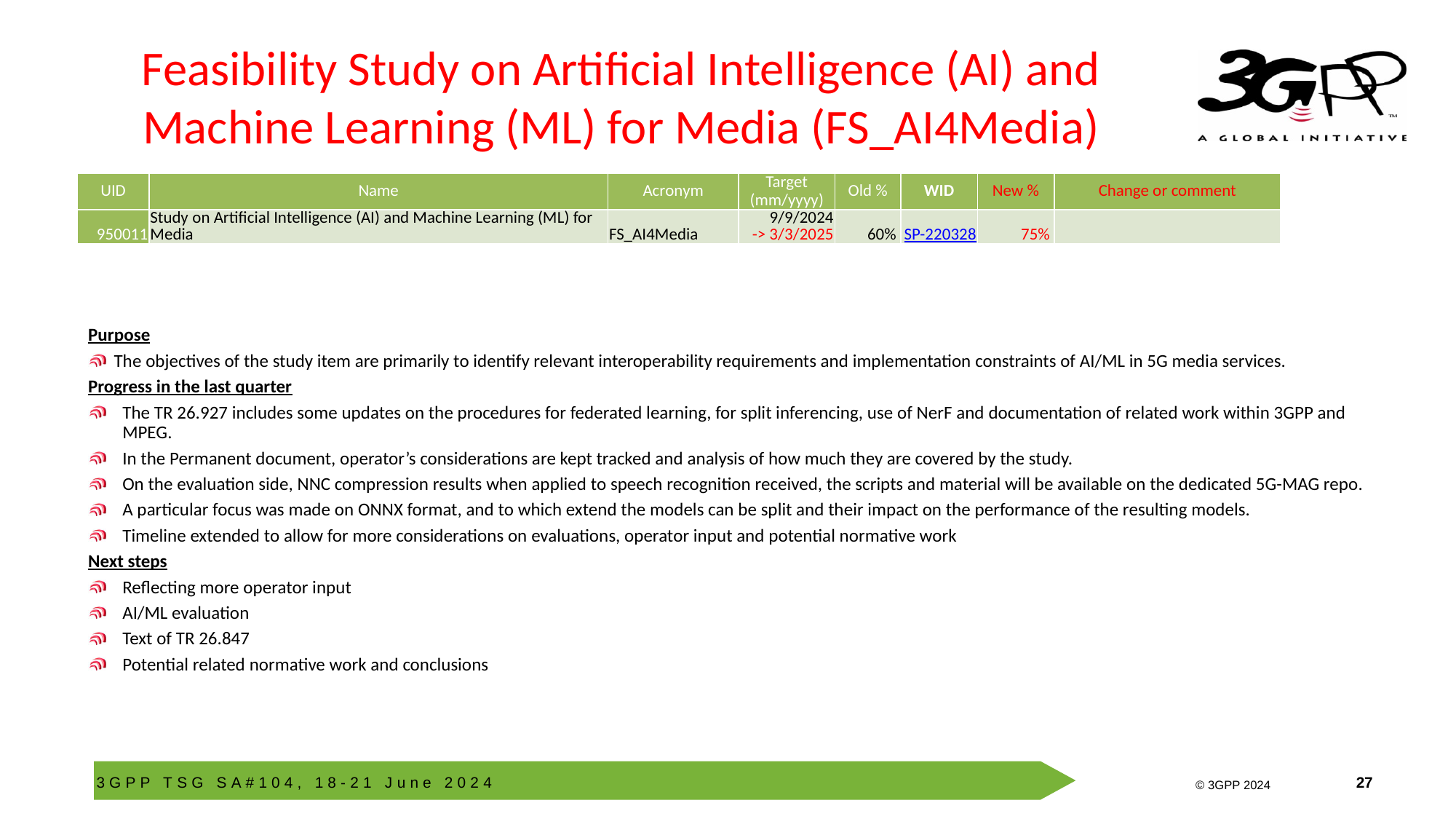

# Feasibility Study on Artificial Intelligence (AI) and Machine Learning (ML) for Media (FS_AI4Media)
| UID | Name | Acronym | Target (mm/yyyy) | Old % | WID | New % | Change or comment |
| --- | --- | --- | --- | --- | --- | --- | --- |
| 950011 | Study on Artificial Intelligence (AI) and Machine Learning (ML) for Media | FS\_AI4Media | 9/9/2024 -> 3/3/2025 | 60% | SP-220328 | 75% |  |
Purpose
  The objectives of the study item are primarily to identify relevant interoperability requirements and implementation constraints of AI/ML in 5G media services.
Progress in the last quarter
The TR 26.927 includes some updates on the procedures for federated learning, for split inferencing, use of NerF and documentation of related work within 3GPP and MPEG.
In the Permanent document, operator’s considerations are kept tracked and analysis of how much they are covered by the study.
On the evaluation side, NNC compression results when applied to speech recognition received, the scripts and material will be available on the dedicated 5G-MAG repo.
A particular focus was made on ONNX format, and to which extend the models can be split and their impact on the performance of the resulting models.
Timeline extended to allow for more considerations on evaluations, operator input and potential normative work
Next steps
Reflecting more operator input
AI/ML evaluation
Text of TR 26.847
Potential related normative work and conclusions